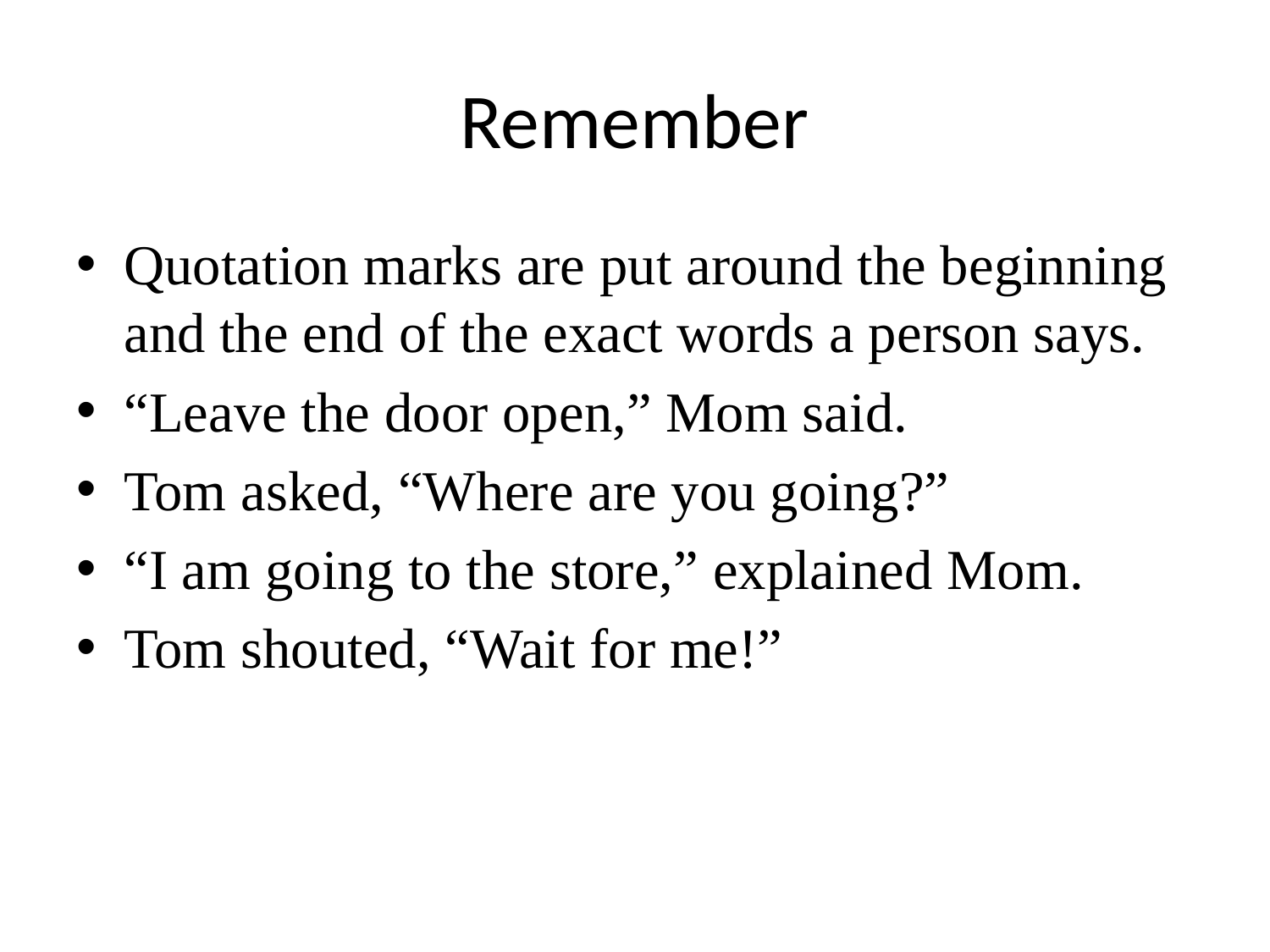

# Remember
Quotation marks are put around the beginning and the end of the exact words a person says.
“Leave the door open,” Mom said.
Tom asked, “Where are you going?”
“I am going to the store,” explained Mom.
Tom shouted, “Wait for me!”